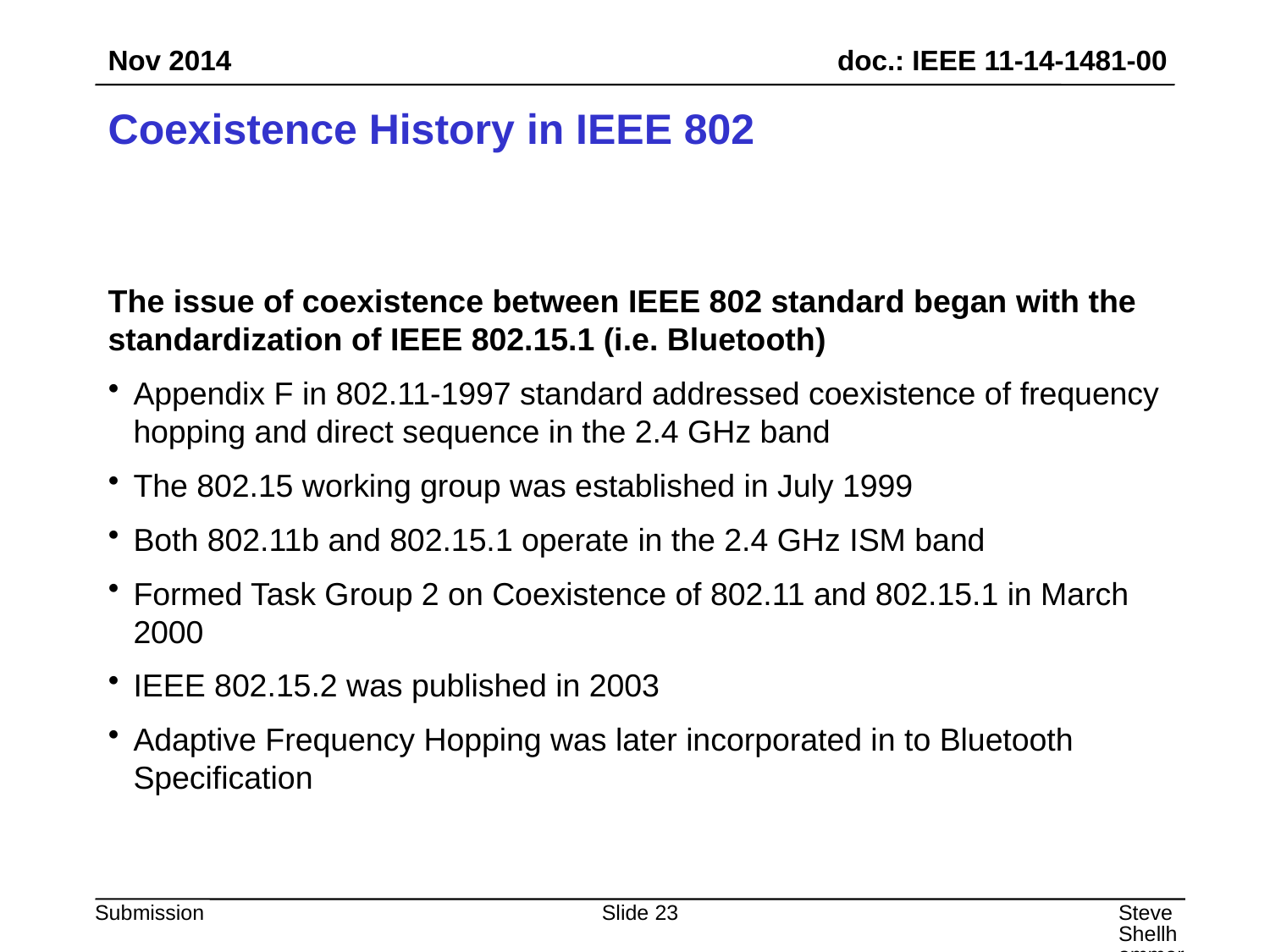

Nov 2014
# Coexistence History in IEEE 802
The issue of coexistence between IEEE 802 standard began with the standardization of IEEE 802.15.1 (i.e. Bluetooth)
Appendix F in 802.11-1997 standard addressed coexistence of frequency hopping and direct sequence in the 2.4 GHz band
The 802.15 working group was established in July 1999
Both 802.11b and 802.15.1 operate in the 2.4 GHz ISM band
Formed Task Group 2 on Coexistence of 802.11 and 802.15.1 in March 2000
IEEE 802.15.2 was published in 2003
Adaptive Frequency Hopping was later incorporated in to Bluetooth Specification

Slide 23
Steve Shellhammer, Qualcomm